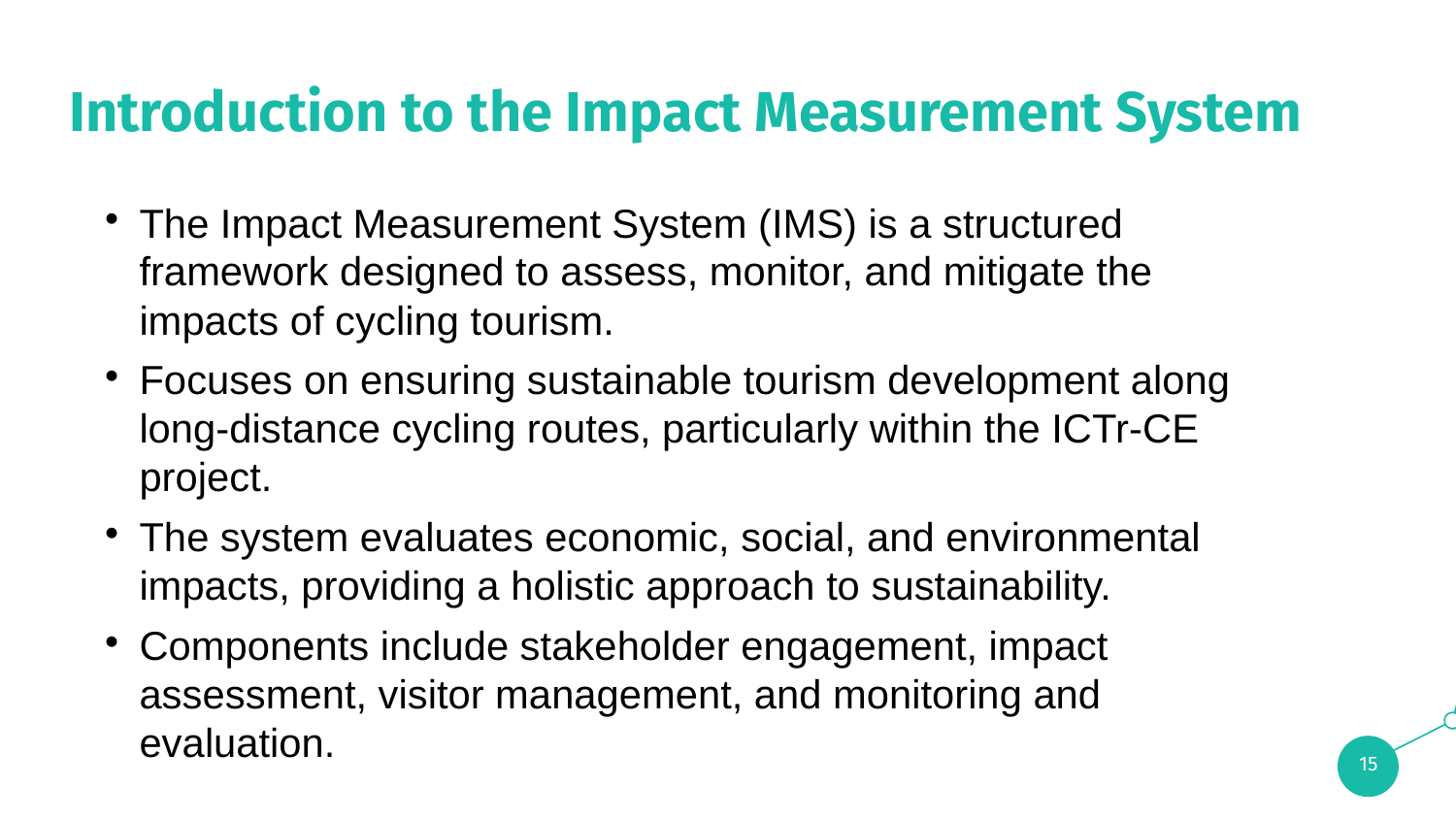

# Introduction to the Impact Measurement System
The Impact Measurement System (IMS) is a structured framework designed to assess, monitor, and mitigate the impacts of cycling tourism.
Focuses on ensuring sustainable tourism development along long-distance cycling routes, particularly within the ICTr-CE project.
The system evaluates economic, social, and environmental impacts, providing a holistic approach to sustainability.
Components include stakeholder engagement, impact assessment, visitor management, and monitoring and evaluation​.